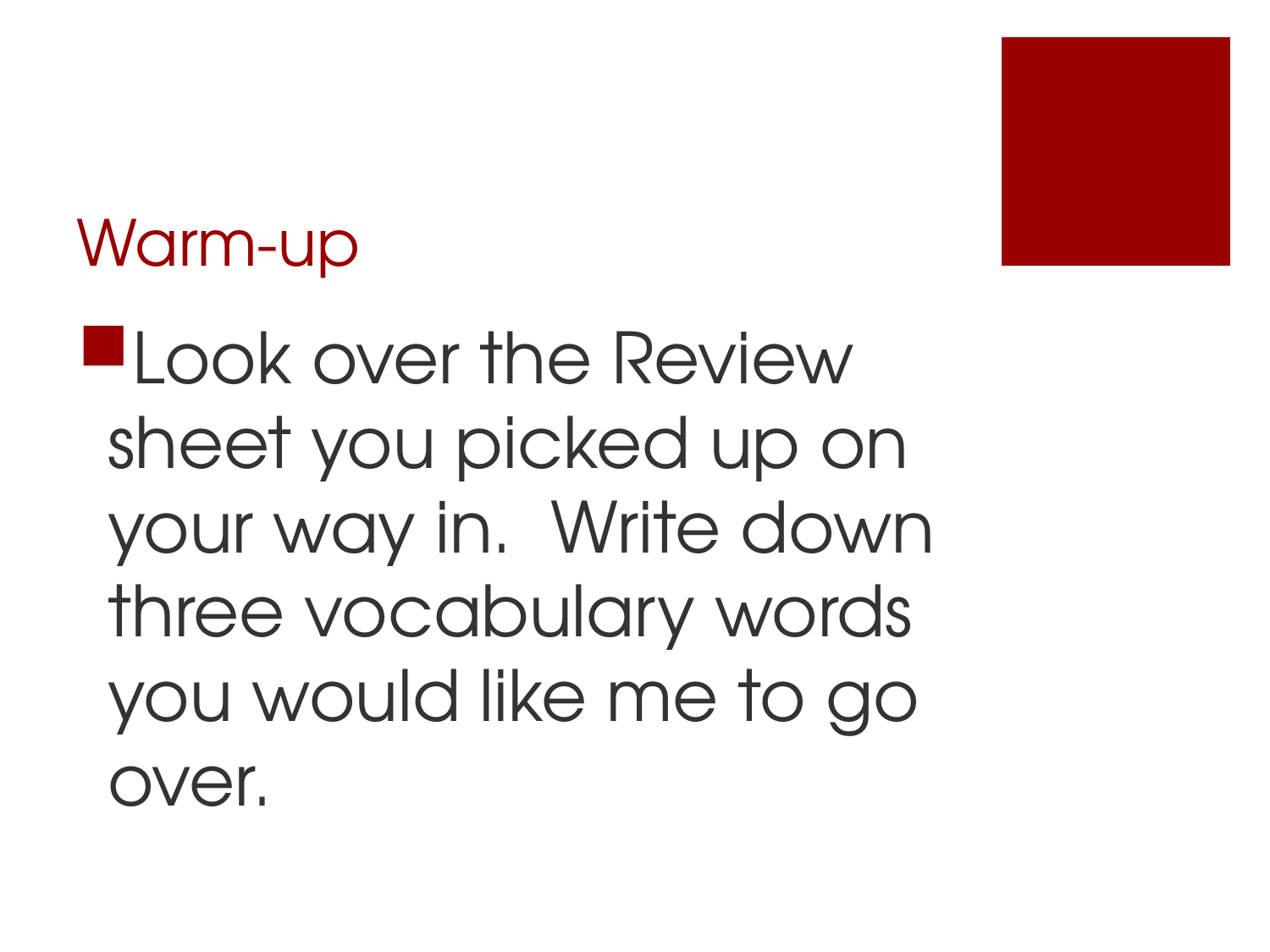

# Warm-up
Look over the Review sheet you picked up on your way in.  Write down three vocabulary words you would like me to go over.